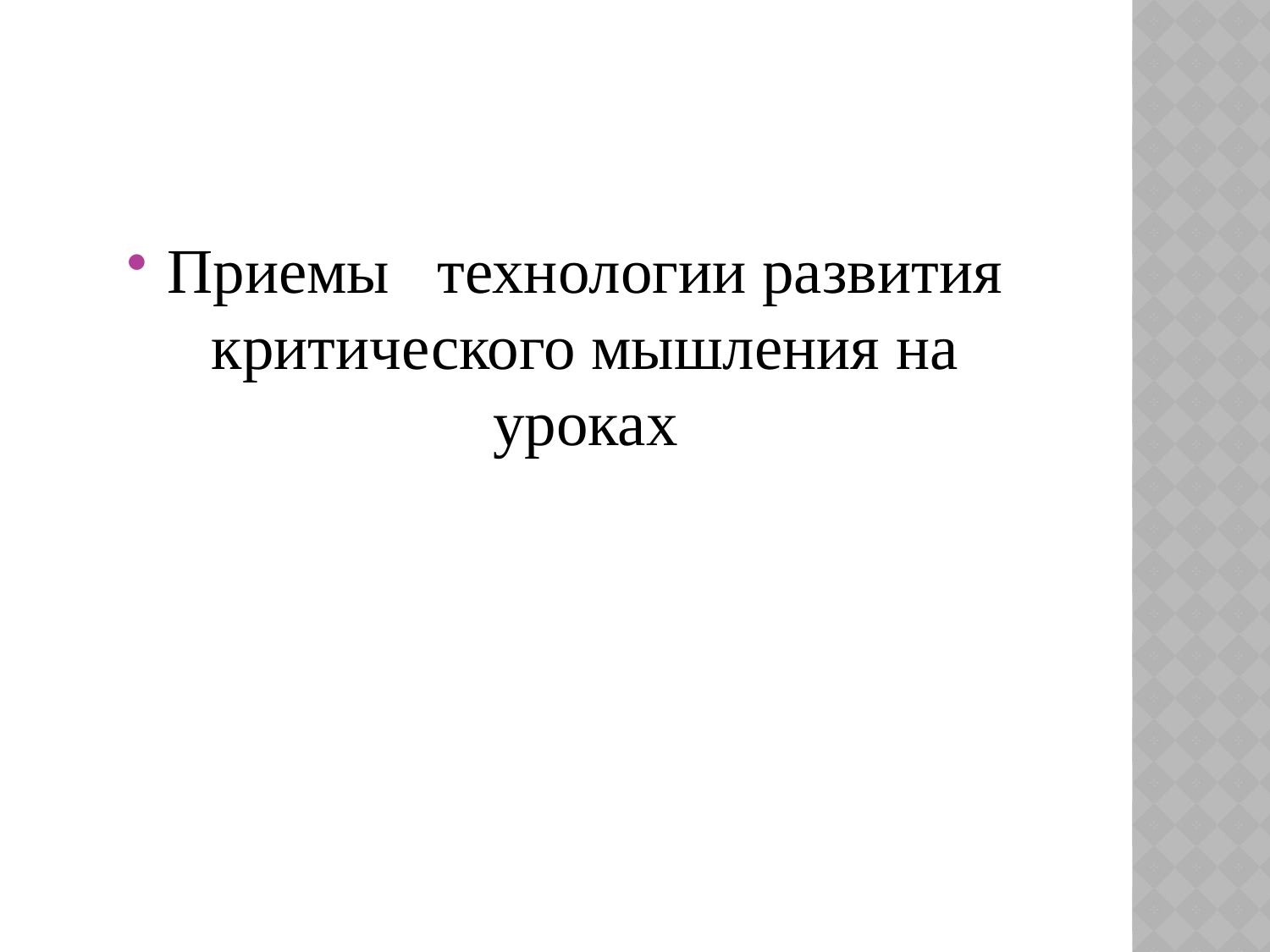

#
Приемы   технологии развития критического мышления на уроках